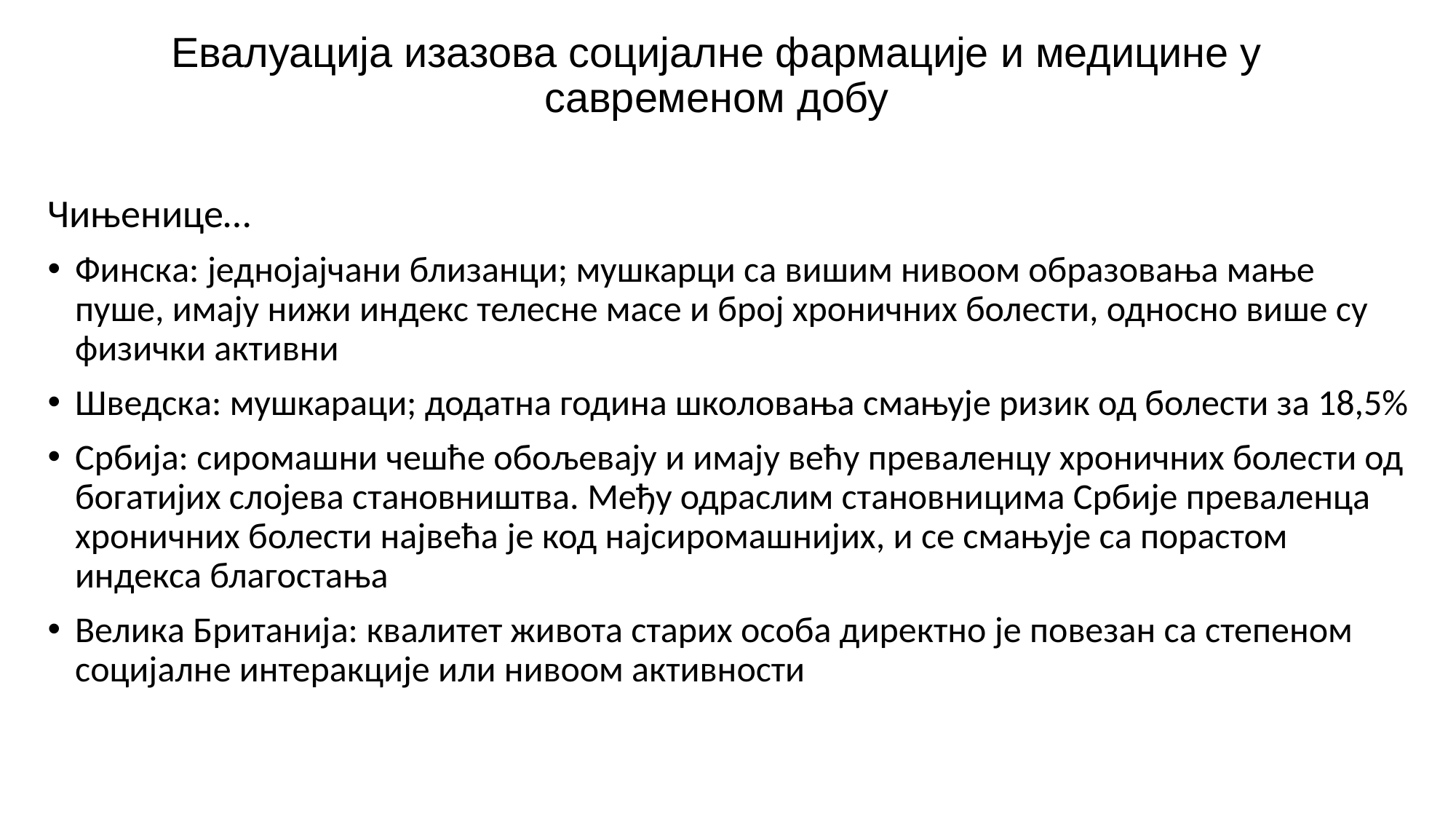

# Евалуација изазова социјалне фармације и медицине у савременом добу
Чињенице…
Финска: једнојајчани близанци; мушкарци са вишим нивоом образовања мање пуше, имају нижи индекс телесне масе и број хроничних болести, односно више су физички активни
Шведскa: мушкараци; додатна година школовања смањује ризик од болести за 18,5%
Србија: сиромашни чешће обољевају и имају већу преваленцу хроничних болести од богатијих слојева становништва. Међу одраслим становницима Србије преваленца хроничних болести највећа je код најсиромашнијих, и се смањује са порастом индекса благостања
Велика Британија: квалитет живота старих особа директно је повезан са степеном социјалне интеракције или нивоом активности